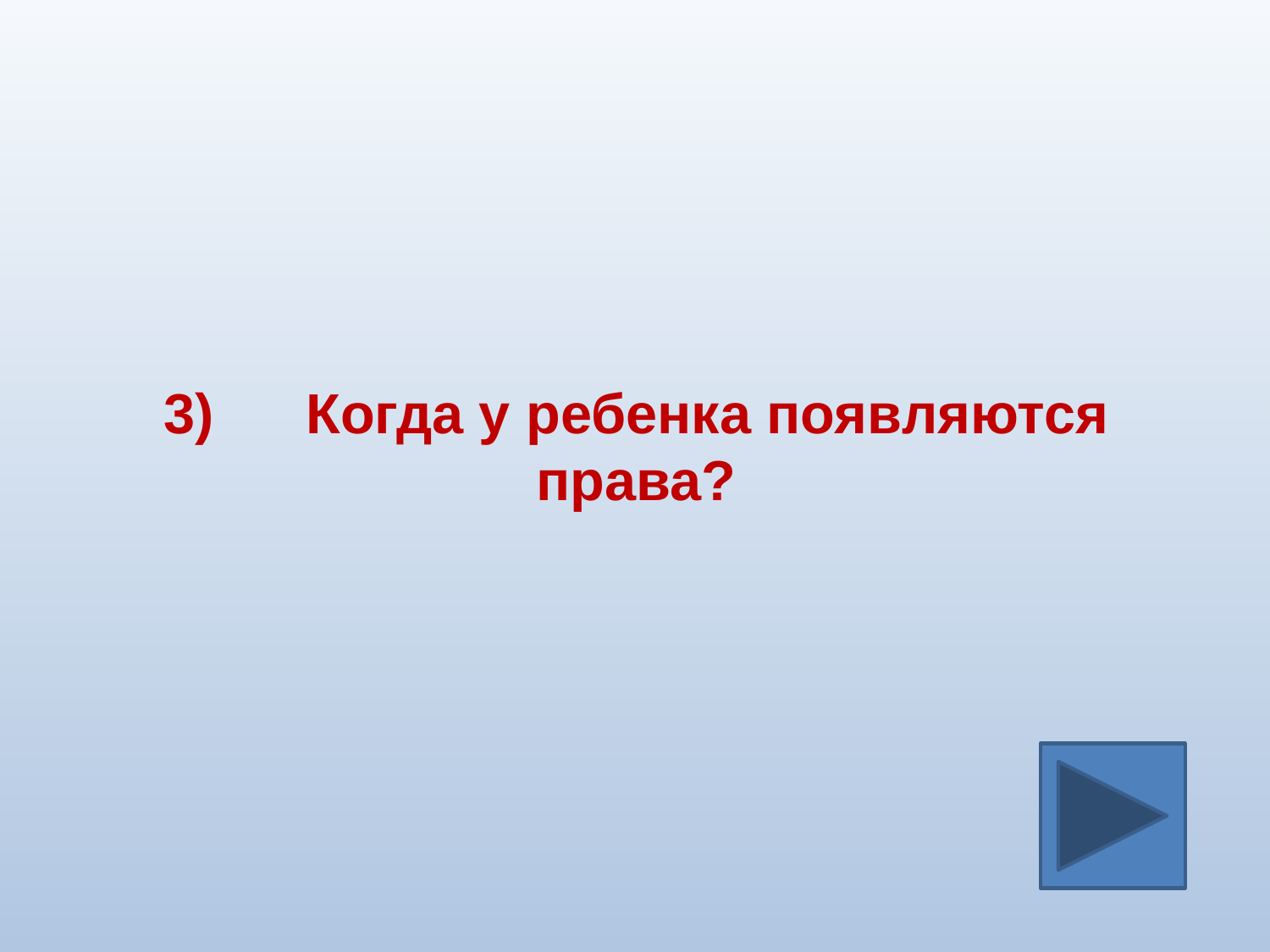

#

3)	 Когда у ребенка появляются права?